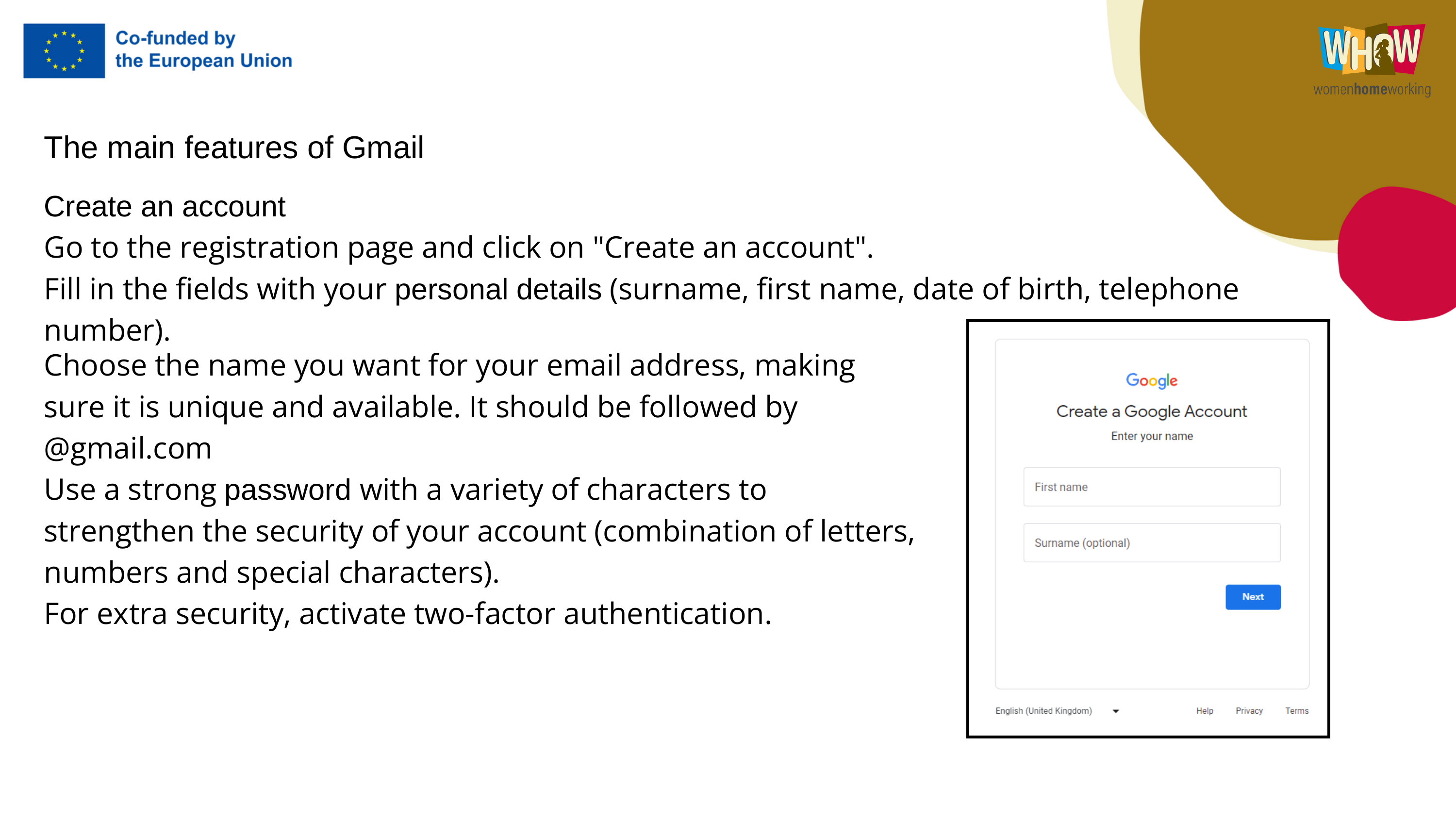

The main features of Gmail
Create an account
Go to the registration page and click on "Create an account".
Fill in the fields with your personal details (surname, first name, date of birth, telephone number).

Choose the name you want for your email address, making sure it is unique and available. It should be followed by @gmail.com
Use a strong password with a variety of characters to strengthen the security of your account (combination of letters, numbers and special characters).
For extra security, activate two-factor authentication.